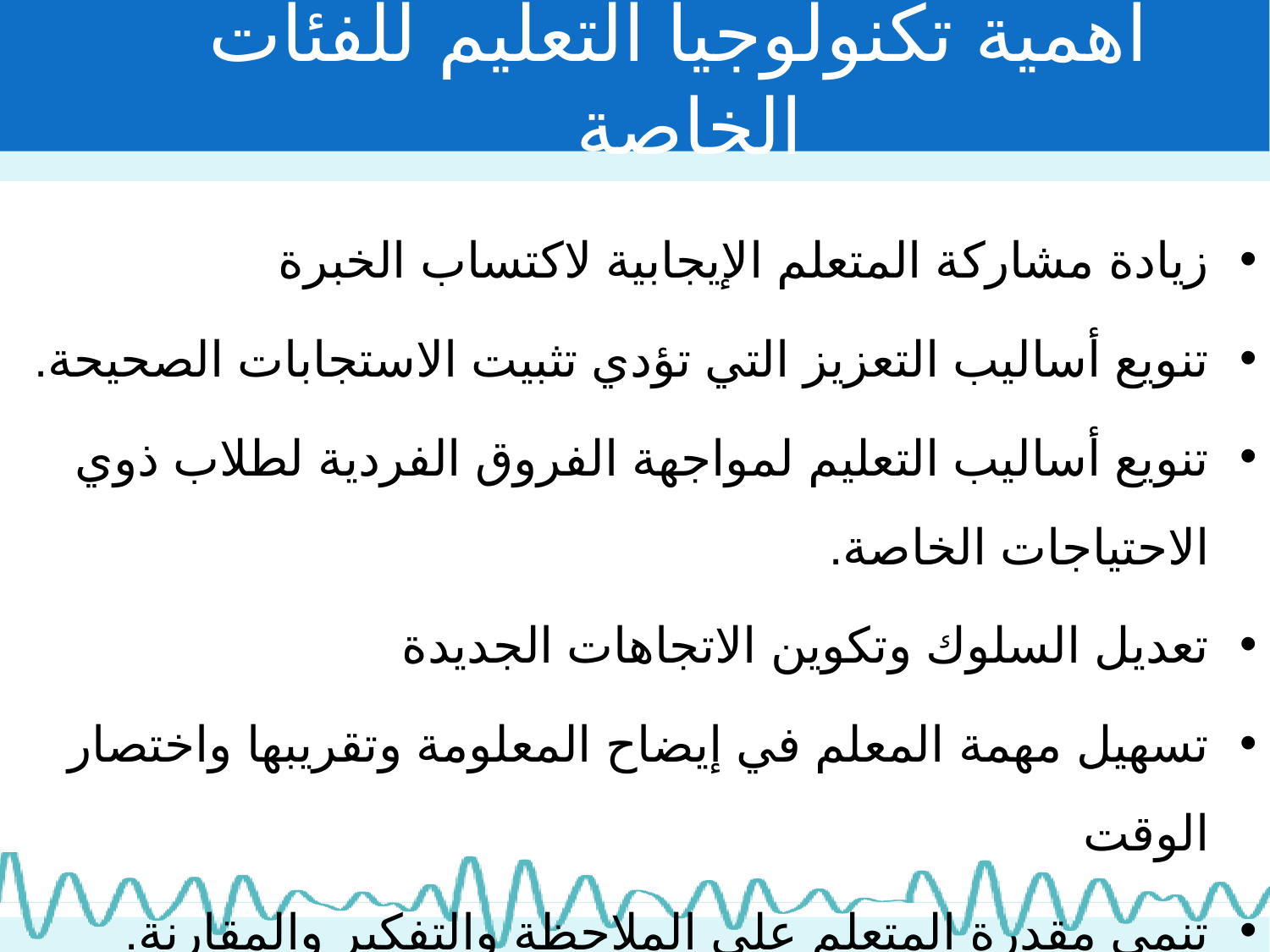

# أهمية تكنولوجيا التعليم للفئات الخاصة
زيادة مشاركة المتعلم الإيجابية لاكتساب الخبرة
تنويع أساليب التعزيز التي تؤدي تثبيت الاستجابات الصحيحة.
تنويع أساليب التعليم لمواجهة الفروق الفردية لطلاب ذوي الاحتياجات الخاصة.
تعديل السلوك وتكوين الاتجاهات الجديدة
تسهيل مهمة المعلم في إيضاح المعلومة وتقريبها واختصار الوقت
تنمي مقدرة المتعلم على الملاحظة والتفكير والمقارنة.